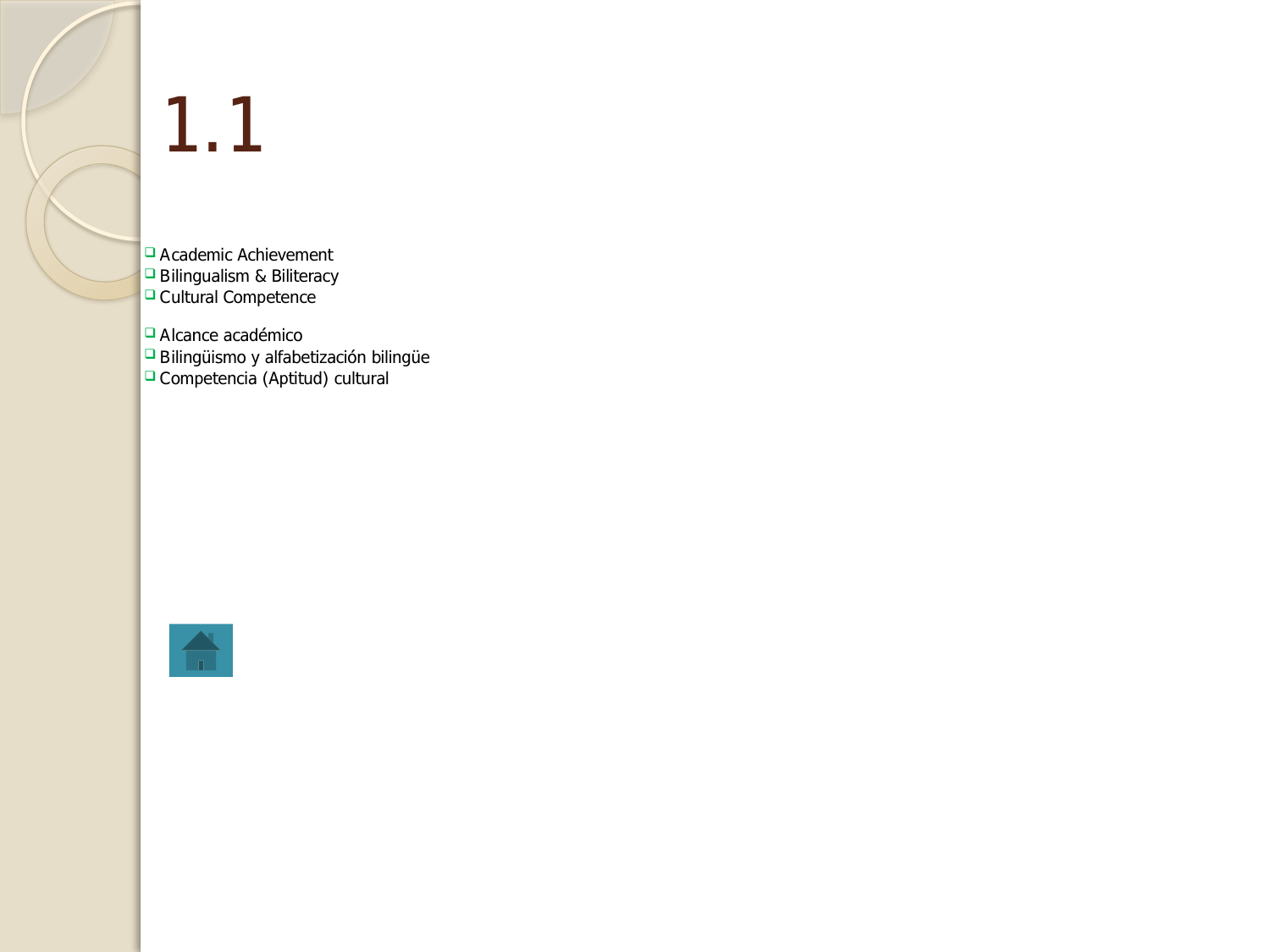

# 1.1
Academic Achievement
Bilingualism & Biliteracy
Cultural Competence

Alcance académico
Bilingüismo y alfabetización bilingüe
Competencia (Aptitud) cultural